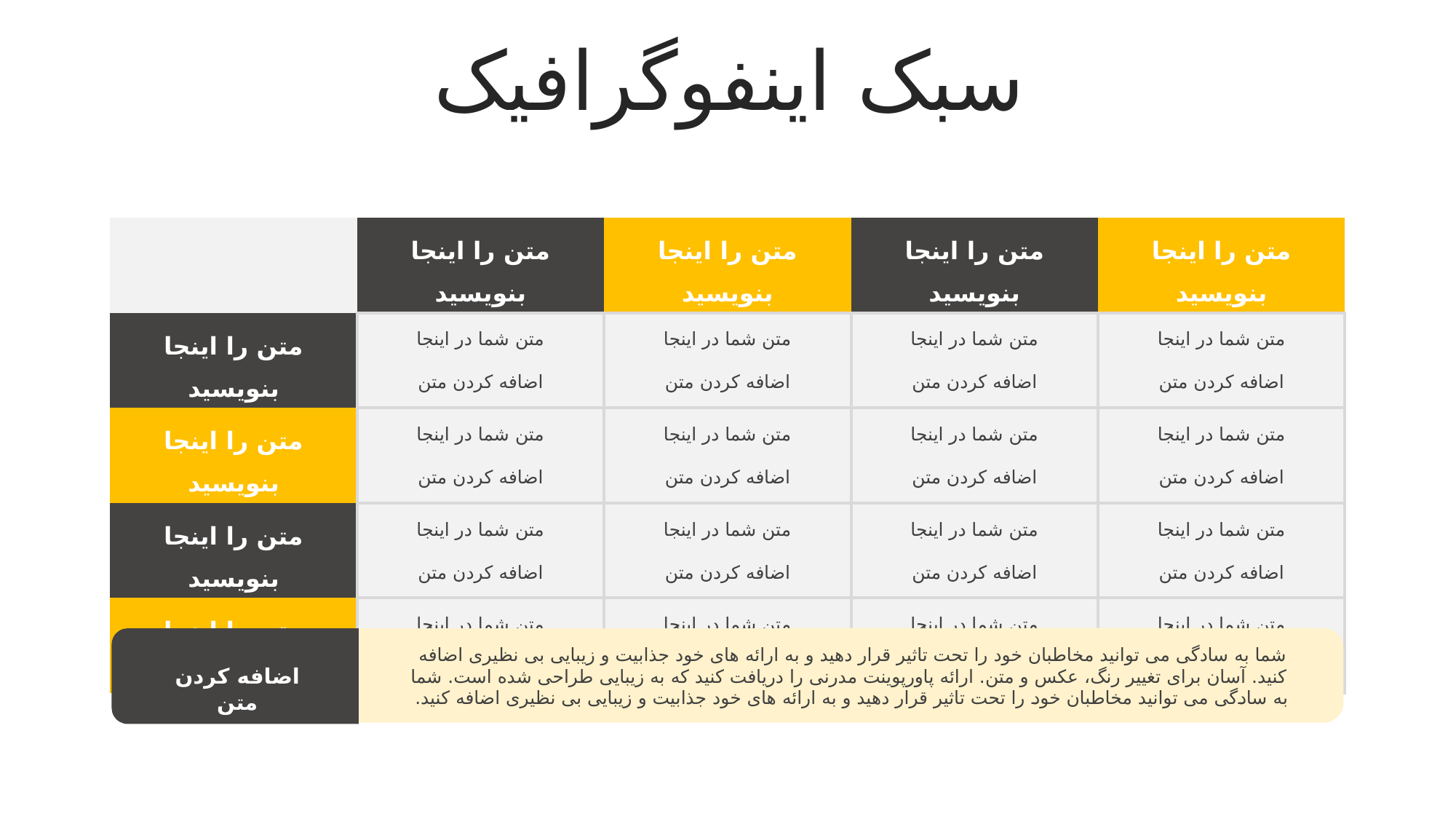

سبک اینفوگرافیک
|  | متن را اینجا بنویسید | متن را اینجا بنویسید | متن را اینجا بنویسید | متن را اینجا بنویسید |
| --- | --- | --- | --- | --- |
| متن را اینجا بنویسید | متن شما در اینجا | متن شما در اینجا | متن شما در اینجا | متن شما در اینجا |
|  | اضافه کردن متن | اضافه کردن متن | اضافه کردن متن | اضافه کردن متن |
| متن را اینجا بنویسید | متن شما در اینجا | متن شما در اینجا | متن شما در اینجا | متن شما در اینجا |
|  | اضافه کردن متن | اضافه کردن متن | اضافه کردن متن | اضافه کردن متن |
| متن را اینجا بنویسید | متن شما در اینجا | متن شما در اینجا | متن شما در اینجا | متن شما در اینجا |
|  | اضافه کردن متن | اضافه کردن متن | اضافه کردن متن | اضافه کردن متن |
| متن را اینجا بنویسید | متن شما در اینجا | متن شما در اینجا | متن شما در اینجا | متن شما در اینجا |
|  | اضافه کردن متن | اضافه کردن متن | اضافه کردن متن | اضافه کردن متن |

شما به سادگی می توانید مخاطبان خود را تحت تاثیر قرار دهید و به ارائه های خود جذابیت و زیبایی بی نظیری اضافه کنید. آسان برای تغییر رنگ، عکس و متن. ارائه پاورپوینت مدرنی را دریافت کنید که به زیبایی طراحی شده است. شما به سادگی می توانید مخاطبان خود را تحت تاثیر قرار دهید و به ارائه های خود جذابیت و زیبایی بی نظیری اضافه کنید.
اضافه کردن متن